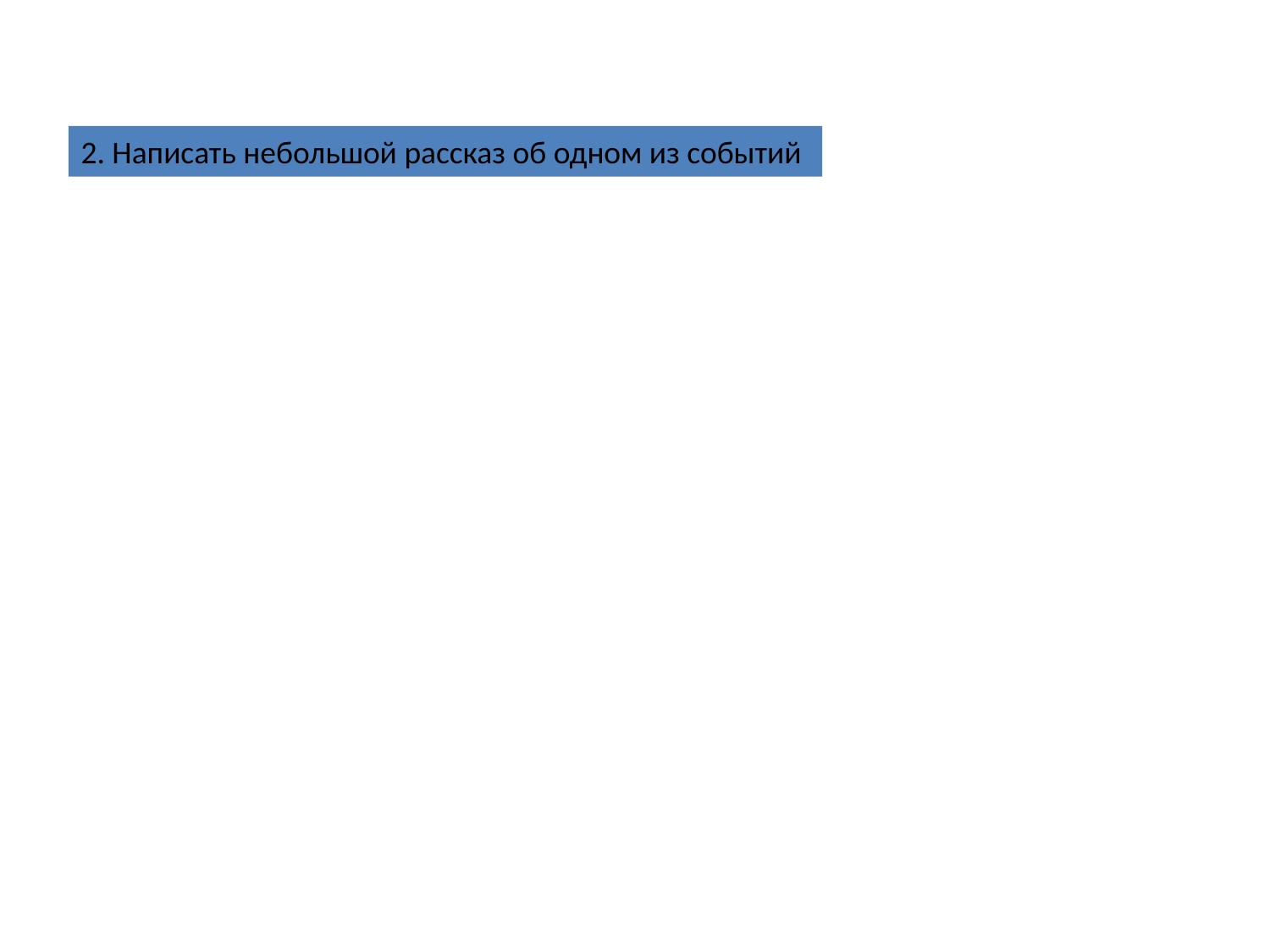

2. Написать небольшой рассказ об одном из событий